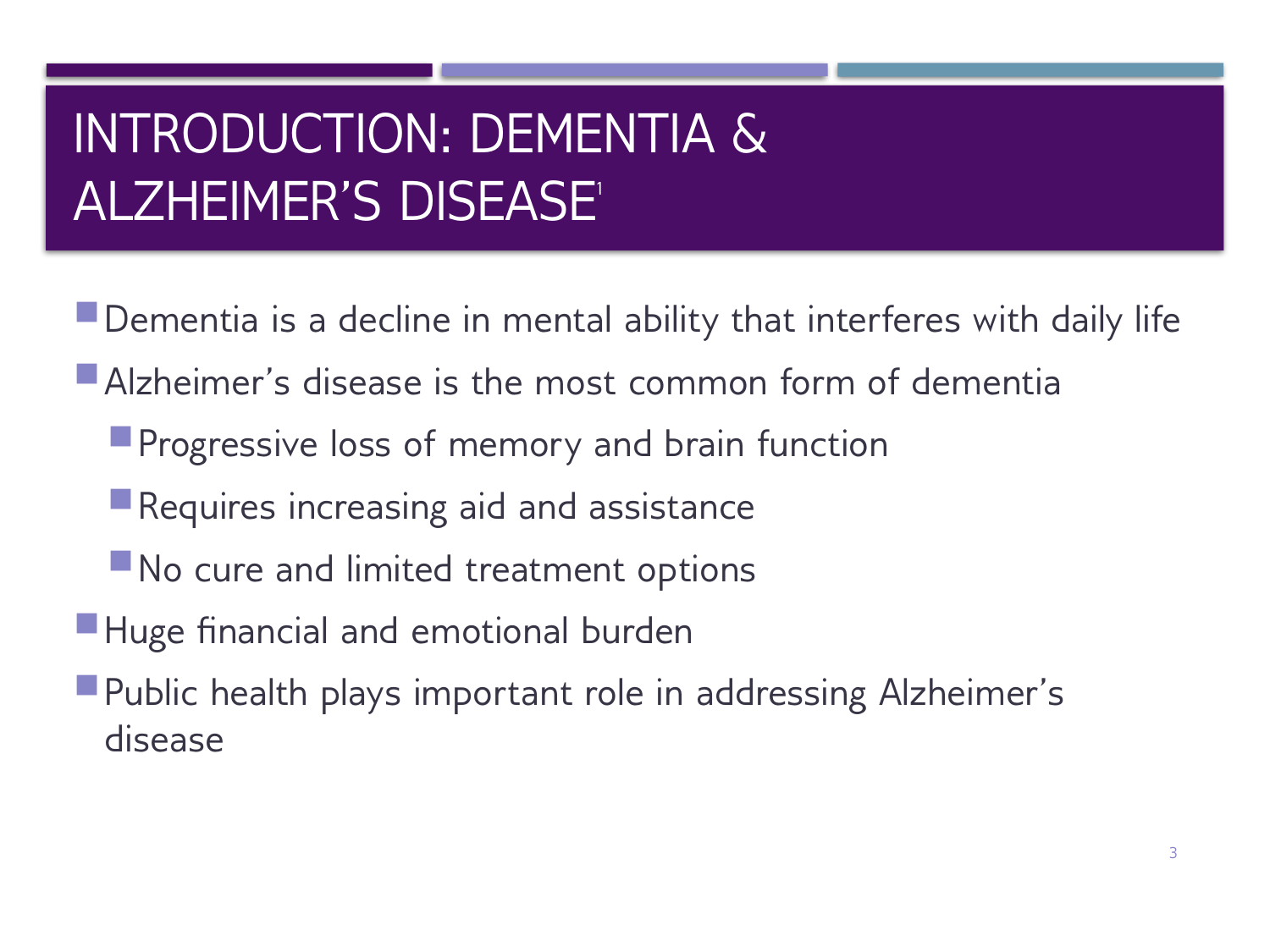

# Introduction: Dementia & Alzheimer’s Disease1
Dementia is a decline in mental ability that interferes with daily life
Alzheimer’s disease is the most common form of dementia
Progressive loss of memory and brain function
Requires increasing aid and assistance
No cure and limited treatment options
Huge financial and emotional burden
Public health plays important role in addressing Alzheimer’s disease

3